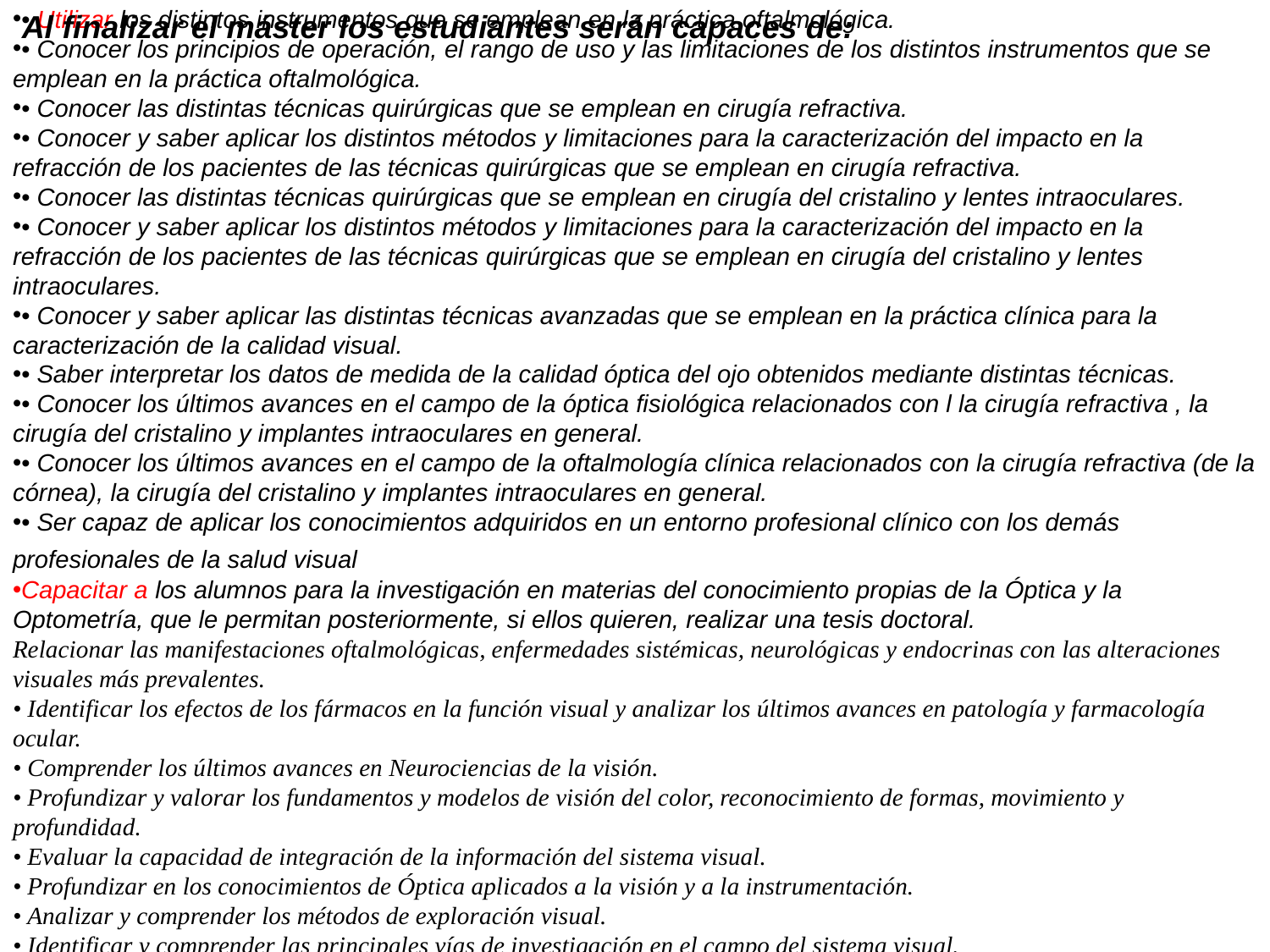

Al finalizar el máster los estudiantes serán capaces de:
• Utilizar los distintos instrumentos que se emplean en la práctica oftalmológica.
• Conocer los principios de operación, el rango de uso y las limitaciones de los distintos instrumentos que se emplean en la práctica oftalmológica.
• Conocer las distintas técnicas quirúrgicas que se emplean en cirugía refractiva.
• Conocer y saber aplicar los distintos métodos y limitaciones para la caracterización del impacto en la refracción de los pacientes de las técnicas quirúrgicas que se emplean en cirugía refractiva.
• Conocer las distintas técnicas quirúrgicas que se emplean en cirugía del cristalino y lentes intraoculares.
• Conocer y saber aplicar los distintos métodos y limitaciones para la caracterización del impacto en la refracción de los pacientes de las técnicas quirúrgicas que se emplean en cirugía del cristalino y lentes intraoculares.
• Conocer y saber aplicar las distintas técnicas avanzadas que se emplean en la práctica clínica para la caracterización de la calidad visual.
• Saber interpretar los datos de medida de la calidad óptica del ojo obtenidos mediante distintas técnicas.
• Conocer los últimos avances en el campo de la óptica fisiológica relacionados con l la cirugía refractiva , la cirugía del cristalino y implantes intraoculares en general.
• Conocer los últimos avances en el campo de la oftalmología clínica relacionados con la cirugía refractiva (de la córnea), la cirugía del cristalino y implantes intraoculares en general.
• Ser capaz de aplicar los conocimientos adquiridos en un entorno profesional clínico con los demás profesionales de la salud visual
Capacitar a los alumnos para la investigación en materias del conocimiento propias de la Óptica y la Optometría, que le permitan posteriormente, si ellos quieren, realizar una tesis doctoral.
Relacionar las manifestaciones oftalmológicas, enfermedades sistémicas, neurológicas y endocrinas con las alteraciones visuales más prevalentes.
• Identificar los efectos de los fármacos en la función visual y analizar los últimos avances en patología y farmacología ocular.
• Comprender los últimos avances en Neurociencias de la visión.
• Profundizar y valorar los fundamentos y modelos de visión del color, reconocimiento de formas, movimiento y profundidad.
• Evaluar la capacidad de integración de la información del sistema visual.
• Profundizar en los conocimientos de Óptica aplicados a la visión y a la instrumentación.
• Analizar y comprender los métodos de exploración visual.
• Identificar y comprender las principales vías de investigación en el campo del sistema visual.
• Conocer las principales herramientas inherentes a la investigación